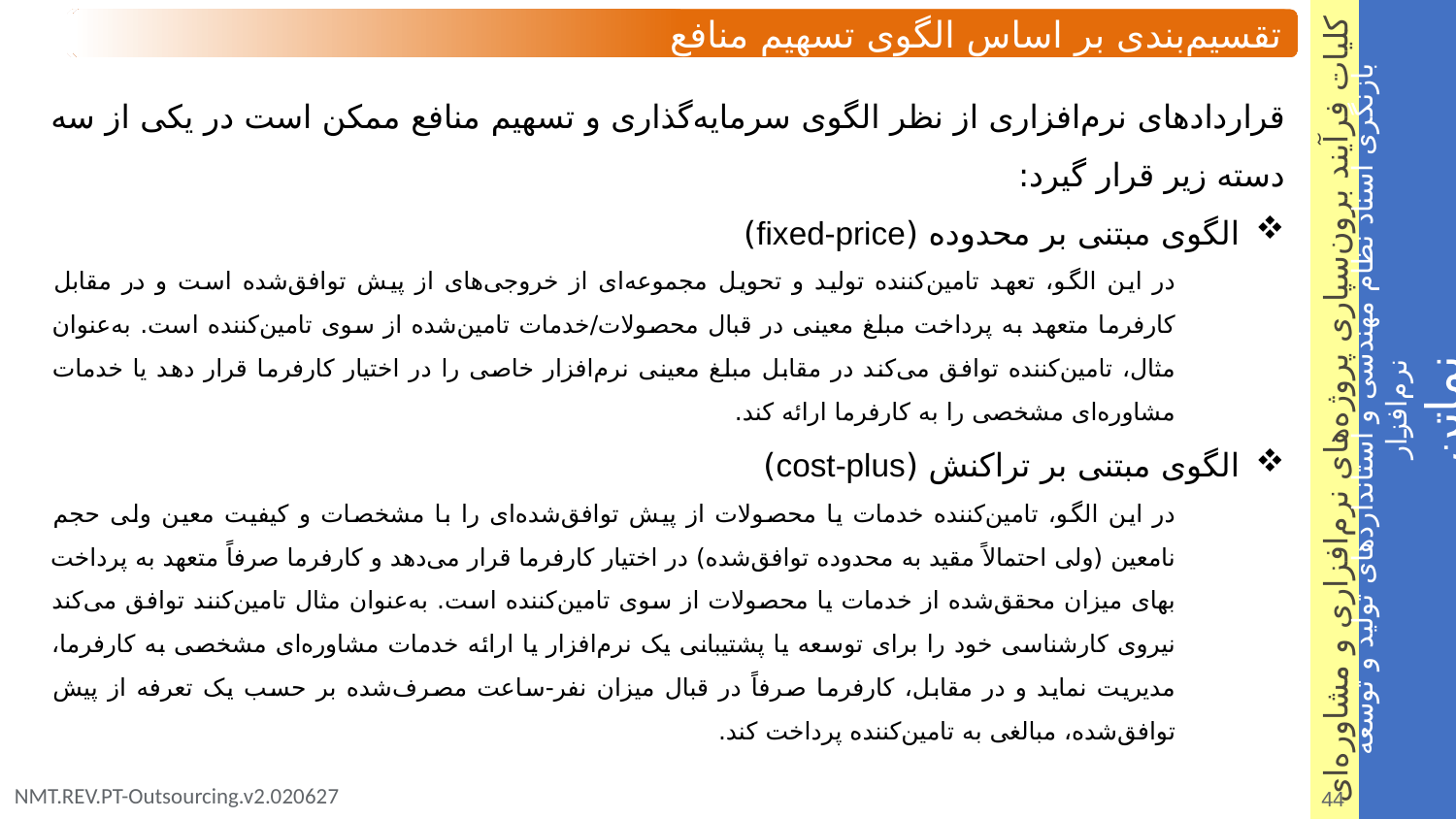

تقسیم‌بندی بر اساس الگوی تسهیم منافع
قراردادهای نرم‌افزاری از نظر الگوی سرمایه‌گذاری و تسهیم منافع ممکن است در یکی از سه دسته زیر قرار گیرد:
الگوی مبتنی بر محدوده (fixed-price)
در این الگو، تعهد تامین‌‌کننده تولید و تحویل مجموعه‌ای از خروجی‌های از پیش توافق‌شده است و در مقابل کارفرما متعهد به پرداخت مبلغ معینی در قبال محصولات/خدمات تامین‌شده از سوی تامین‌کننده است. به‌عنوان مثال، تامین‌کننده توافق می‌کند در مقابل مبلغ معینی نرم‌افزار خاصی را در اختیار کارفرما قرار دهد یا خدمات مشاوره‌ای مشخصی را به کارفرما ارائه کند.
الگوی مبتنی بر تراکنش (cost-plus)
در این الگو، تامین‌کننده خدمات یا محصولات از پیش توافق‌شده‌ای را با مشخصات و کیفیت معین ولی حجم نامعین (ولی احتمالاً مقید به محدوده توافق‌شده) در اختیار کارفرما قرار می‌دهد و کارفرما صرفاً متعهد به پرداخت بهای میزان محقق‌شده از خدمات یا محصولات از سوی تامین‌کننده است. به‌عنوان مثال تامین‌کنند توافق می‌کند نیروی کارشناسی خود را برای توسعه یا پشتیبانی یک نرم‌افزار یا ارائه خدمات مشاوره‌ای مشخصی به کارفرما، مدیریت نماید و در مقابل، کارفرما صرفاً در قبال میزان نفر-ساعت مصرف‌شده بر حسب یک تعرفه از پیش‌ توافق‌شده، مبالغی به تامین‌کننده پرداخت کند.

44